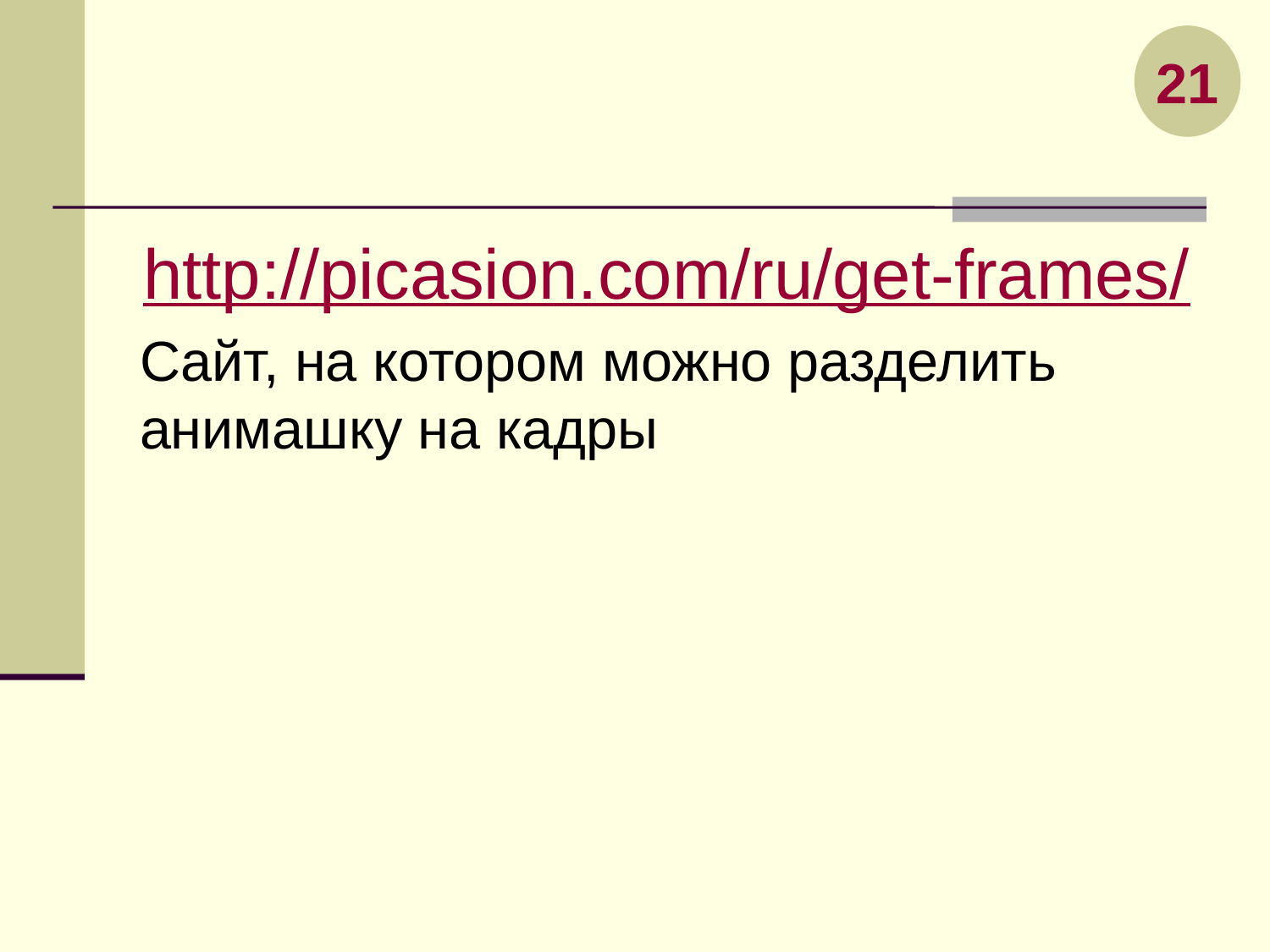

21
#
http://picasion.com/ru/get-frames/
Сайт, на котором можно разделить анимашку на кадры